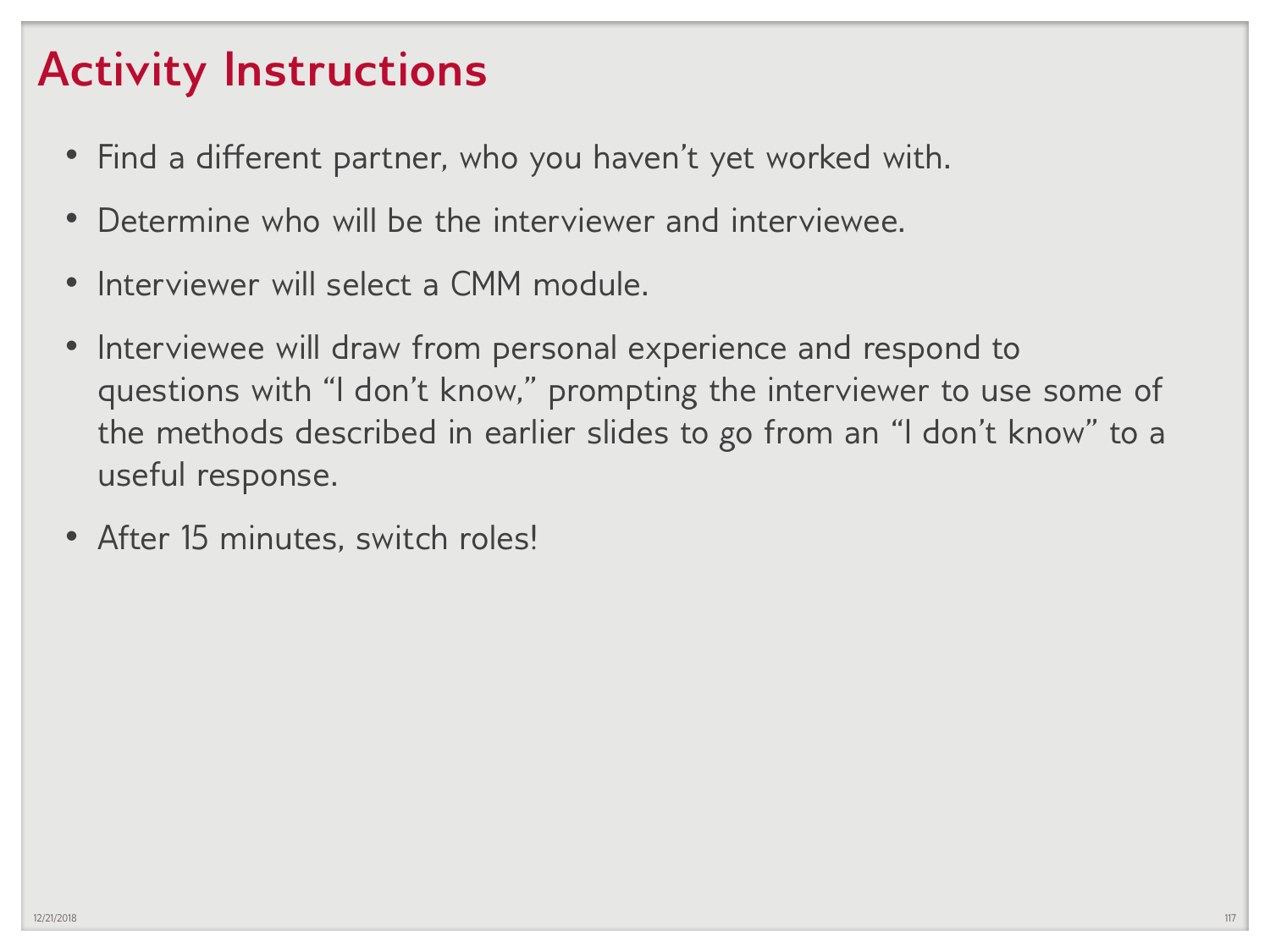

# Activity Instructions
Find a different partner, who you haven’t yet worked with.
Determine who will be the interviewer and interviewee.
Interviewer will select a CMM module.
Interviewee will draw from personal experience and respond to questions with “I don’t know,” prompting the interviewer to use some of the methods described in earlier slides to go from an “I don’t know” to a useful response.
After 15 minutes, switch roles!

12/21/2018
117